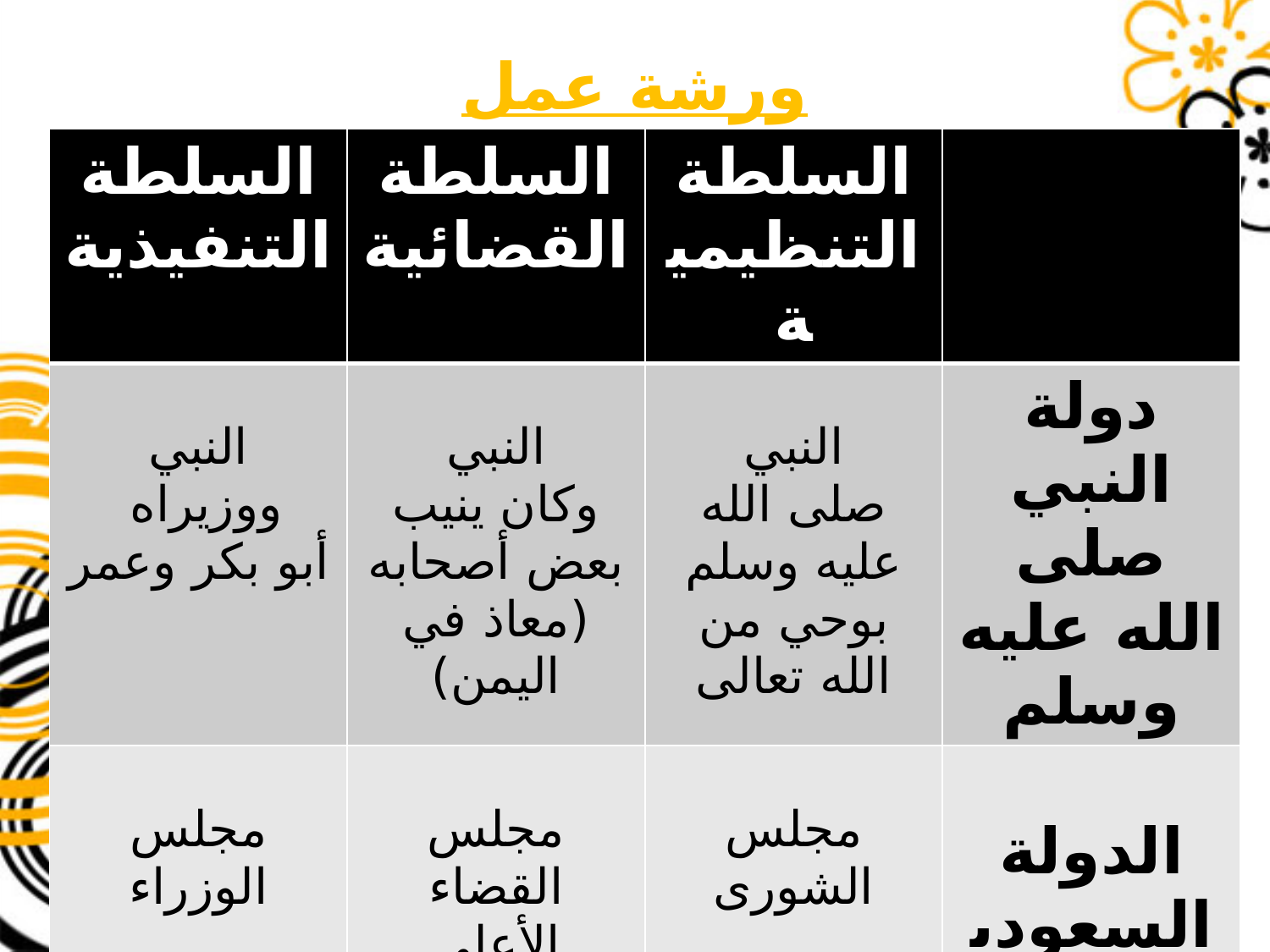

# ورشة عمل
| السلطة التنفيذية | السلطة القضائية | السلطة التنظيمية |  |
| --- | --- | --- | --- |
| النبي ووزيراه أبو بكر وعمر | النبي وكان ينيب بعض أصحابه (معاذ في اليمن) | النبي صلى الله عليه وسلم بوحي من الله تعالى | دولة النبي صلى الله عليه وسلم |
| مجلس الوزراء | مجلس القضاء الأعلى | مجلس الشورى | الدولة السعودية |